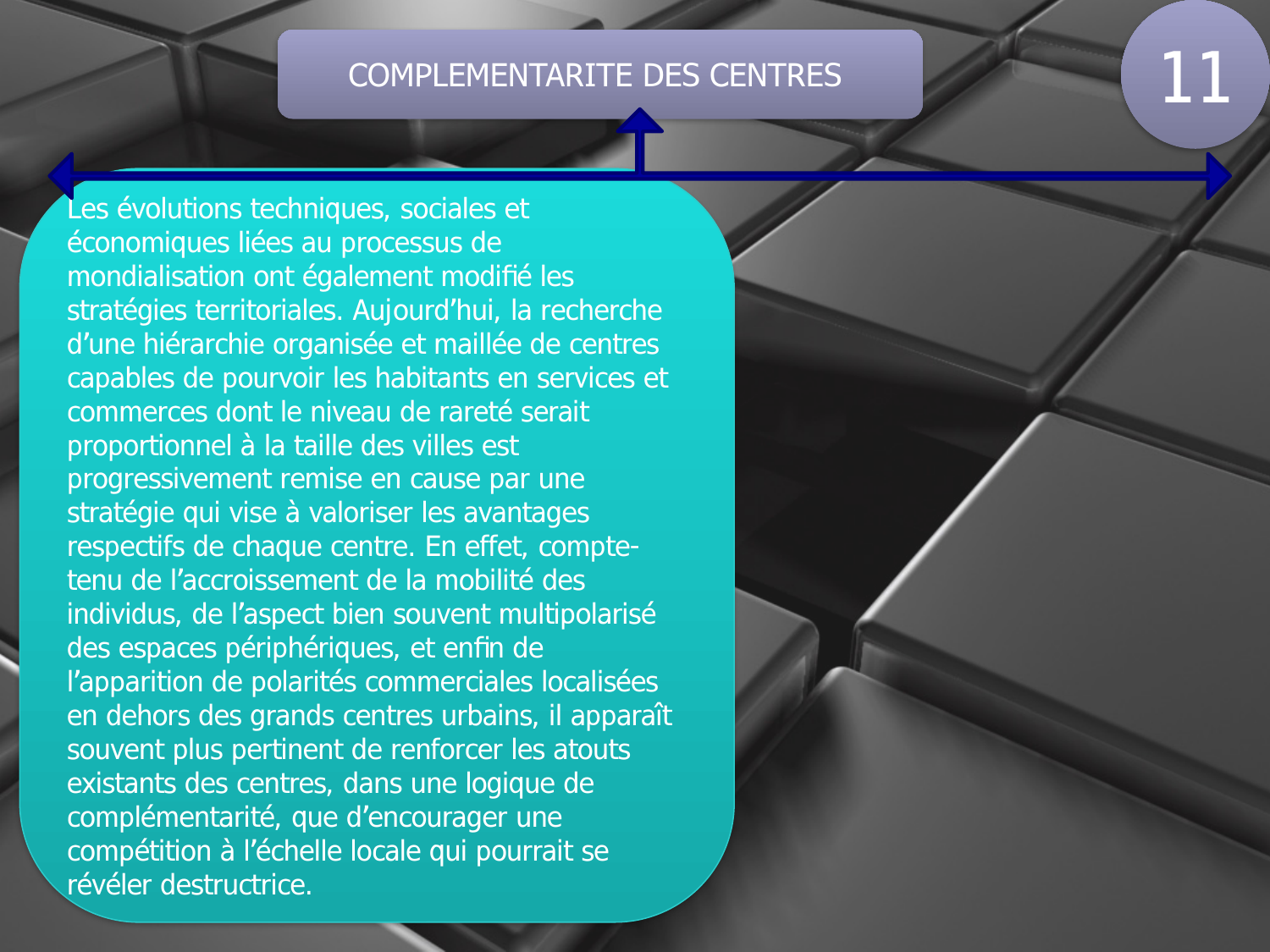

11
COMPLEMENTARITE DES CENTRES

Les évolutions techniques, sociales et économiques liées au processus de mondialisation ont également modifié les stratégies territoriales. Aujourd’hui, la recherche d’une hiérarchie organisée et maillée de centres capables de pourvoir les habitants en services et commerces dont le niveau de rareté serait proportionnel à la taille des villes est progressivement remise en cause par une stratégie qui vise à valoriser les avantages respectifs de chaque centre. En effet, compte-tenu de l’accroissement de la mobilité des individus, de l’aspect bien souvent multipolarisé des espaces périphériques, et enfin de l’apparition de polarités commerciales localisées en dehors des grands centres urbains, il apparaît souvent plus pertinent de renforcer les atouts existants des centres, dans une logique de complémentarité, que d’encourager une compétition à l’échelle locale qui pourrait se révéler destructrice.